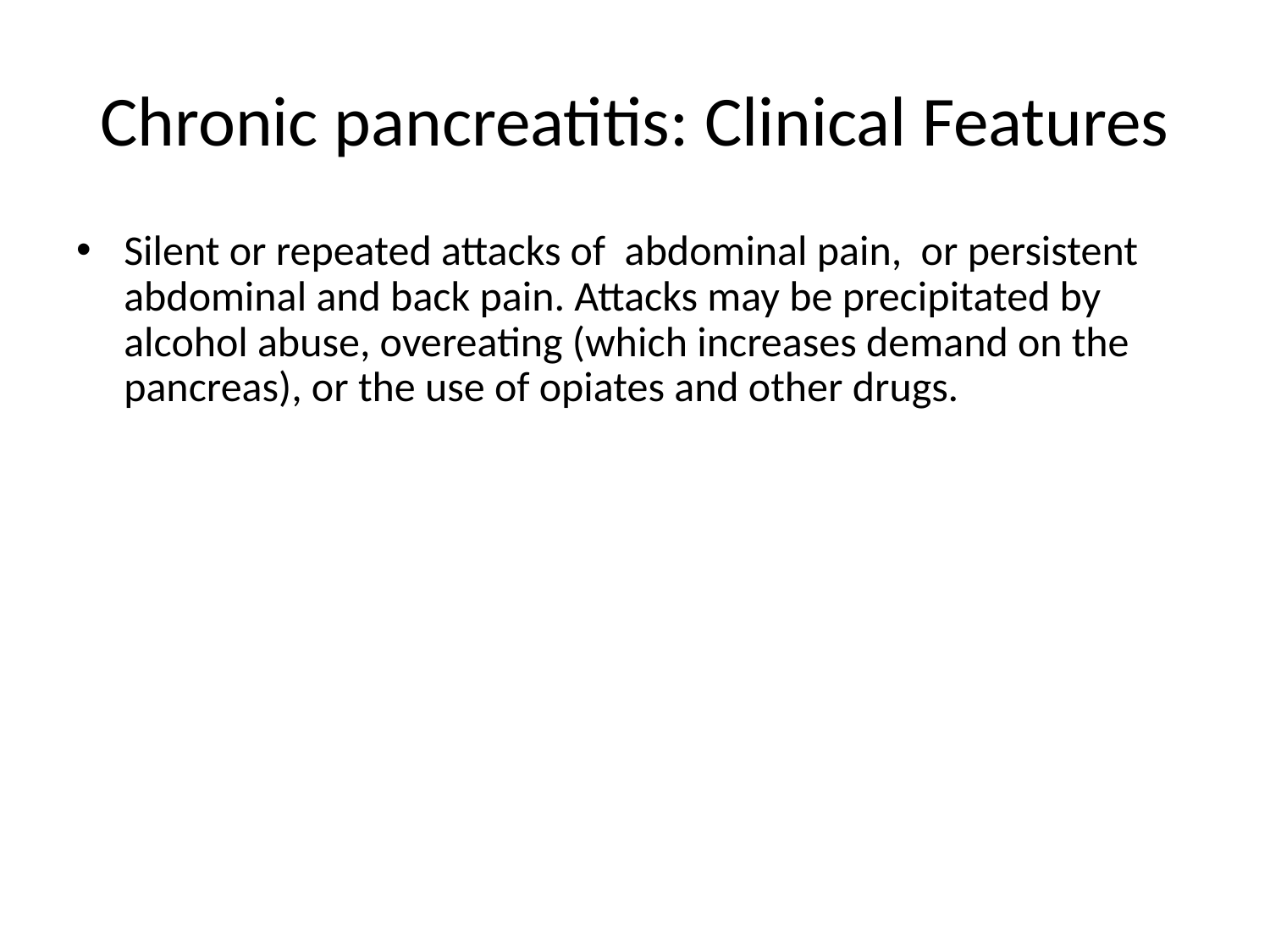

# Chronic pancreatitis: Clinical Features
Silent or repeated attacks of  abdominal pain,  or persistent abdominal and back pain. Attacks may be precipitated by alcohol abuse, overeating (which increases demand on the pancreas), or the use of opiates and other drugs.